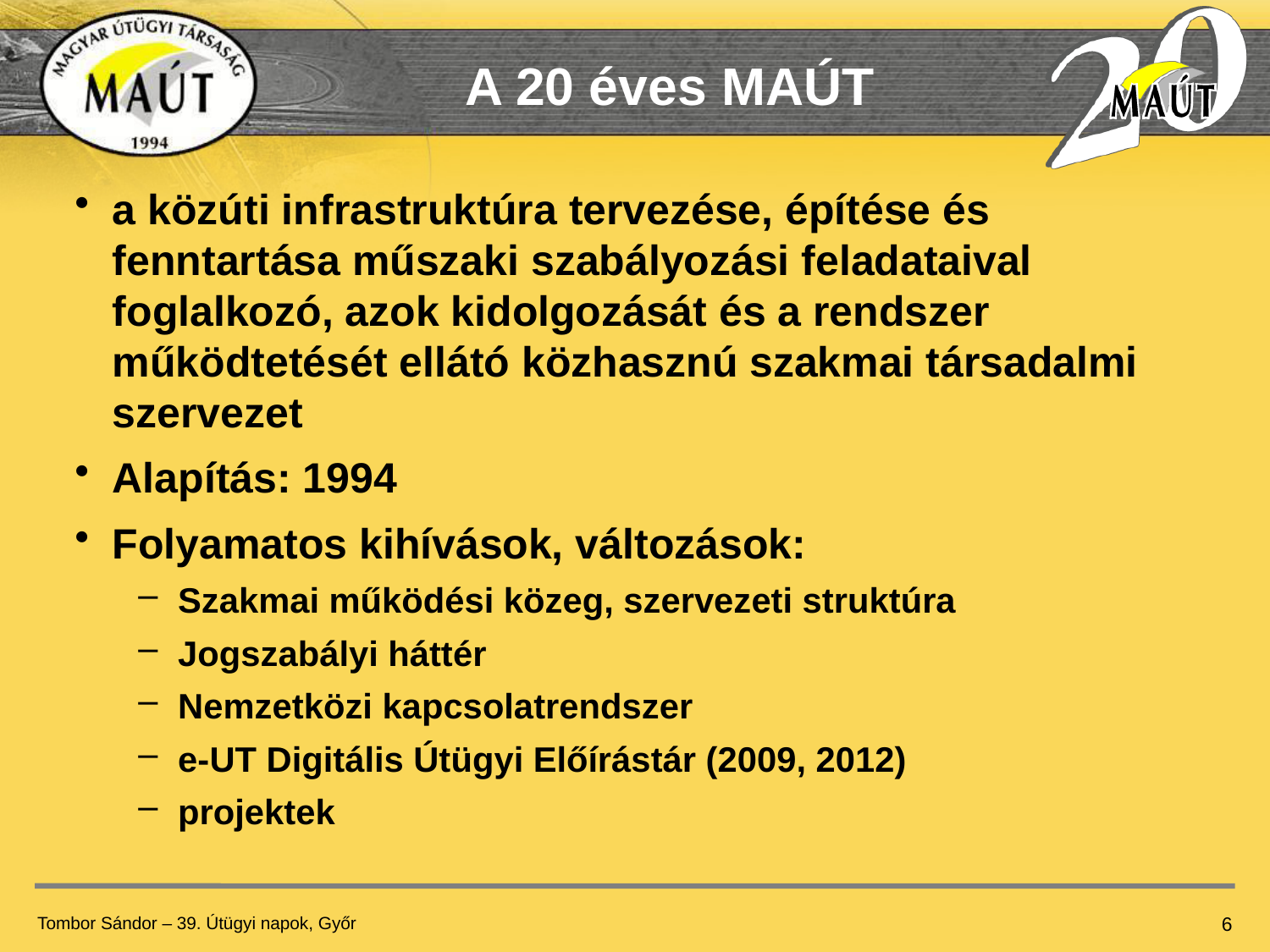

A 20 éves MAÚT
a közúti infrastruktúra tervezése, építése és fenntartása műszaki szabályozási feladataival foglalkozó, azok kidolgozását és a rendszer működtetését ellátó közhasznú szakmai társadalmi szervezet
Alapítás: 1994
Folyamatos kihívások, változások:
Szakmai működési közeg, szervezeti struktúra
Jogszabályi háttér
Nemzetközi kapcsolatrendszer
e-UT Digitális Útügyi Előírástár (2009, 2012)
projektek